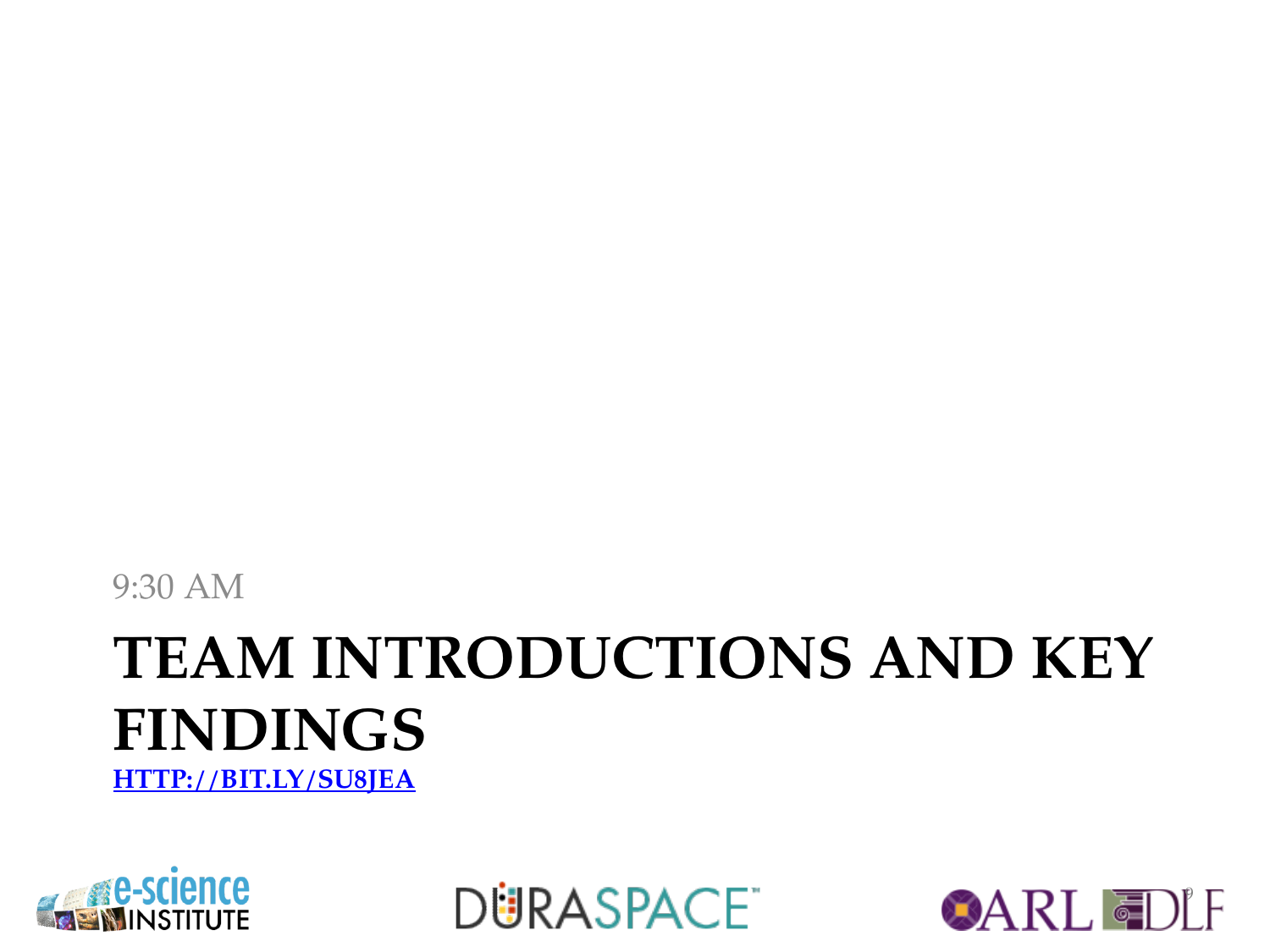

9:30 AM
# TEAM Introductions and key findings http://bit.ly/SU8jea
9